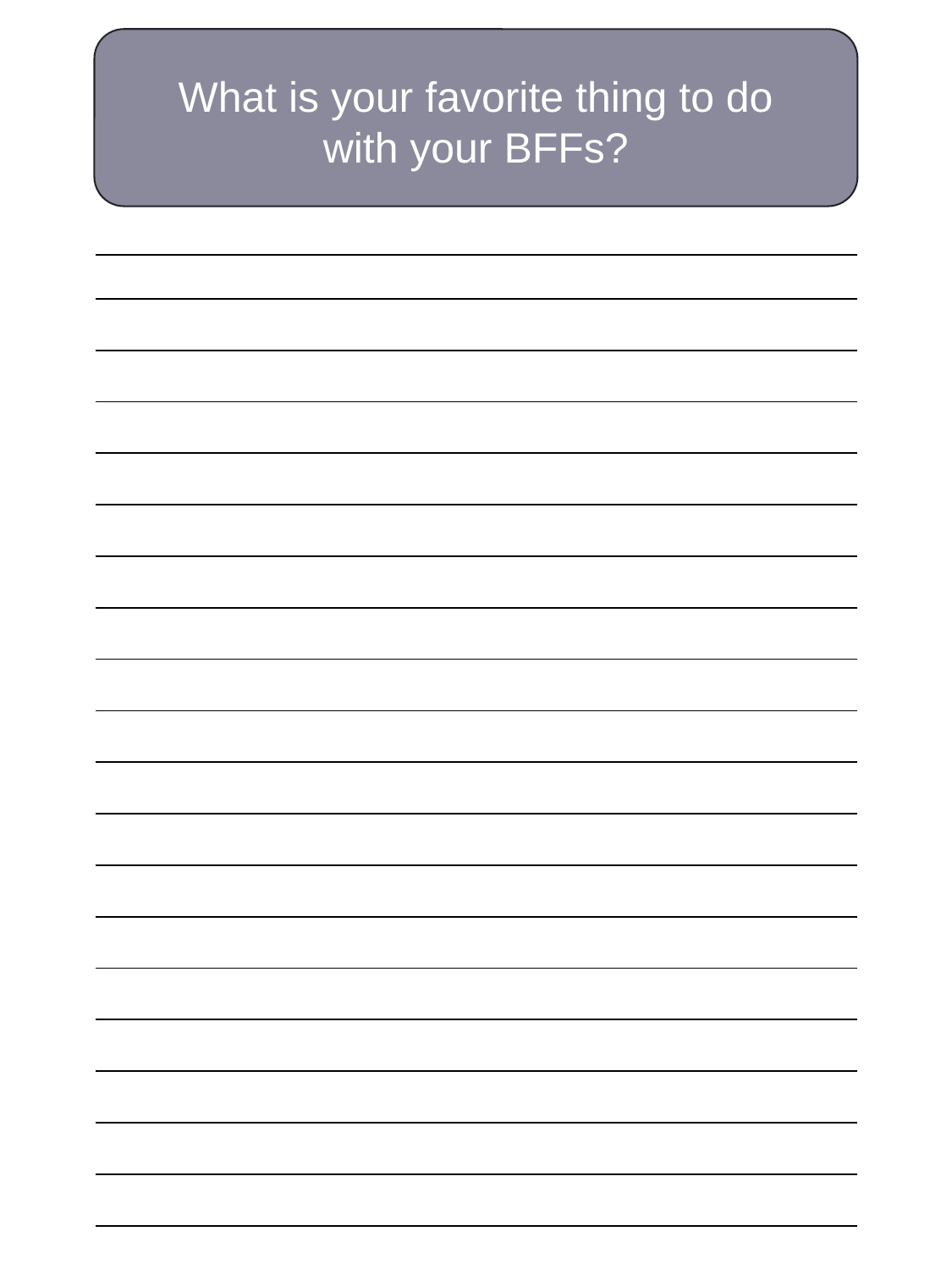

What is your favorite thing to do with your BFFs?
|  |
| --- |
|  |
|  |
|  |
|  |
|  |
|  |
|  |
|  |
|  |
|  |
|  |
|  |
|  |
|  |
|  |
|  |
|  |
|  |